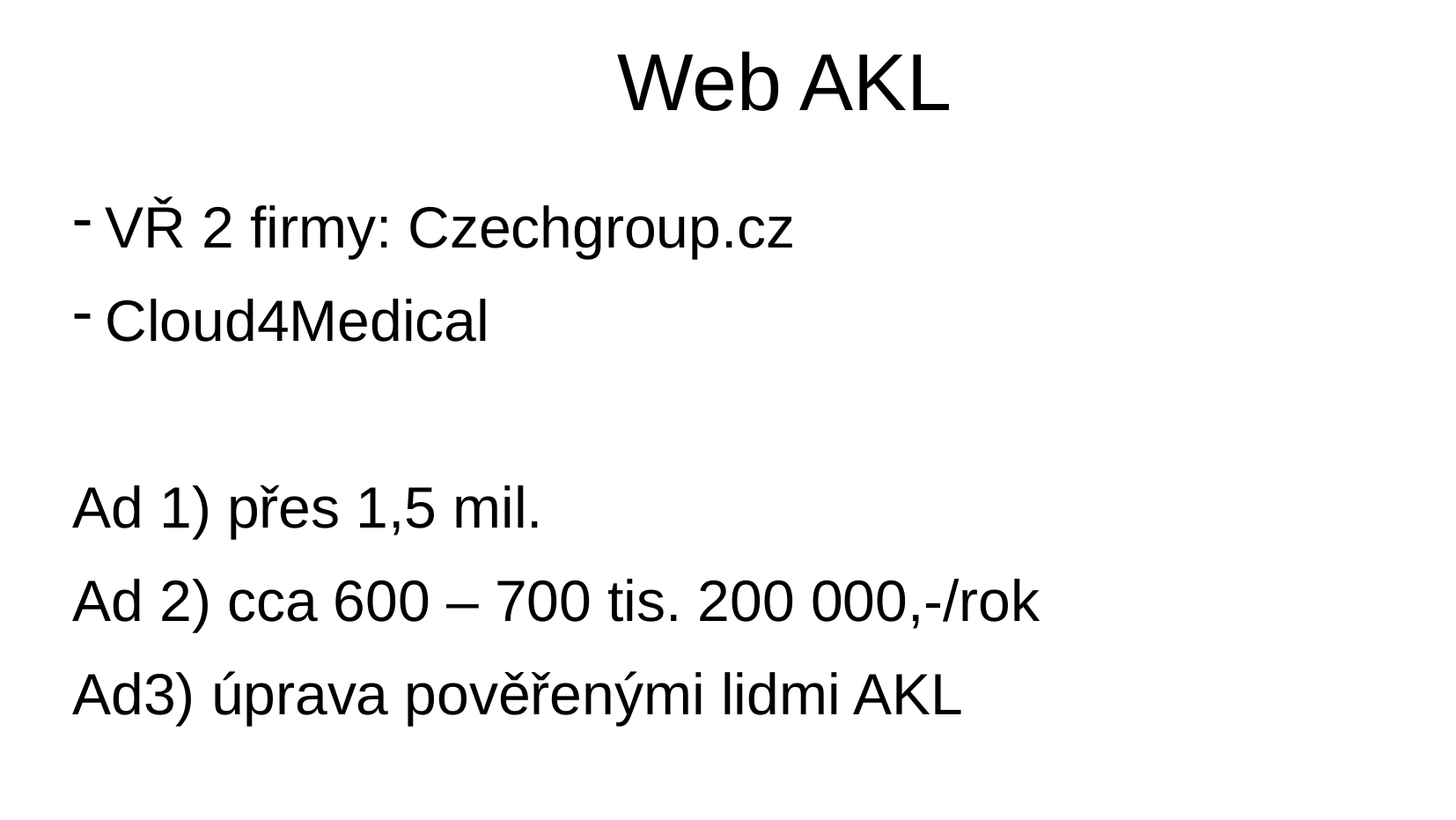

# Web AKL
VŘ 2 firmy: Czechgroup.cz
Cloud4Medical

Ad 1) přes 1,5 mil.
Ad 2) cca 600 – 700 tis. 200 000,-/rok
Ad3) úprava pověřenými lidmi AKL